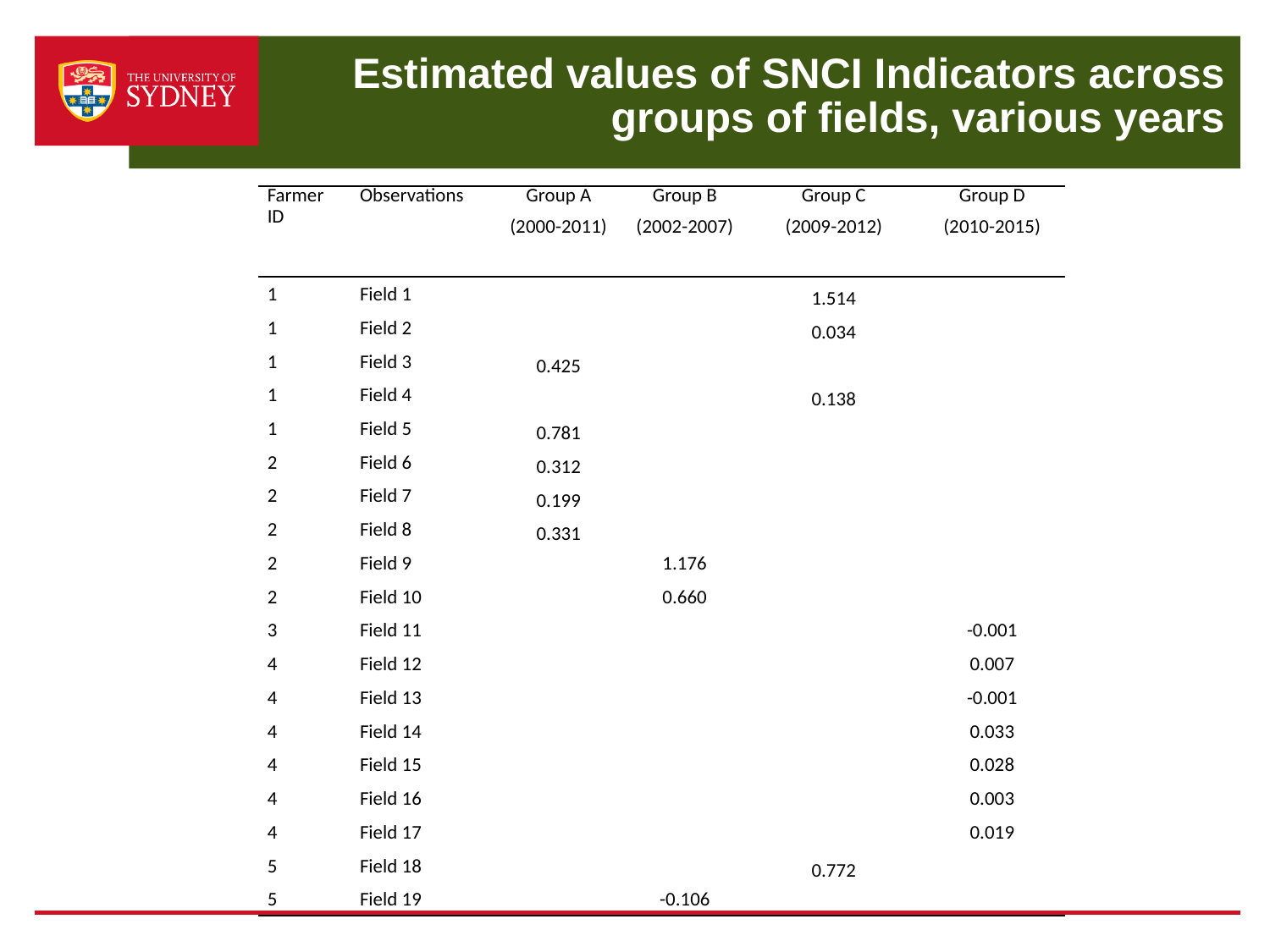

# Estimated values of SNCI Indicators across groups of fields, various years
| Farmer ID | Observations | Group A (2000-2011) | Group B (2002-2007) | Group C (2009-2012) | Group D (2010-2015) |
| --- | --- | --- | --- | --- | --- |
| 1 | Field 1 |  |  | 1.514 |  |
| 1 | Field 2 |  |  | 0.034 |  |
| 1 | Field 3 | 0.425 |  |  |  |
| 1 | Field 4 |  |  | 0.138 |  |
| 1 | Field 5 | 0.781 |  |  |  |
| 2 | Field 6 | 0.312 |  |  |  |
| 2 | Field 7 | 0.199 |  |  |  |
| 2 | Field 8 | 0.331 |  |  |  |
| 2 | Field 9 |  | 1.176 |  |  |
| 2 | Field 10 |  | 0.660 |  |  |
| 3 | Field 11 |  |  |  | -0.001 |
| 4 | Field 12 |  |  |  | 0.007 |
| 4 | Field 13 |  |  |  | -0.001 |
| 4 | Field 14 |  |  |  | 0.033 |
| 4 | Field 15 |  |  |  | 0.028 |
| 4 | Field 16 |  |  |  | 0.003 |
| 4 | Field 17 |  |  |  | 0.019 |
| 5 | Field 18 |  |  | 0.772 |  |
| 5 | Field 19 |  | -0.106 |  |  |